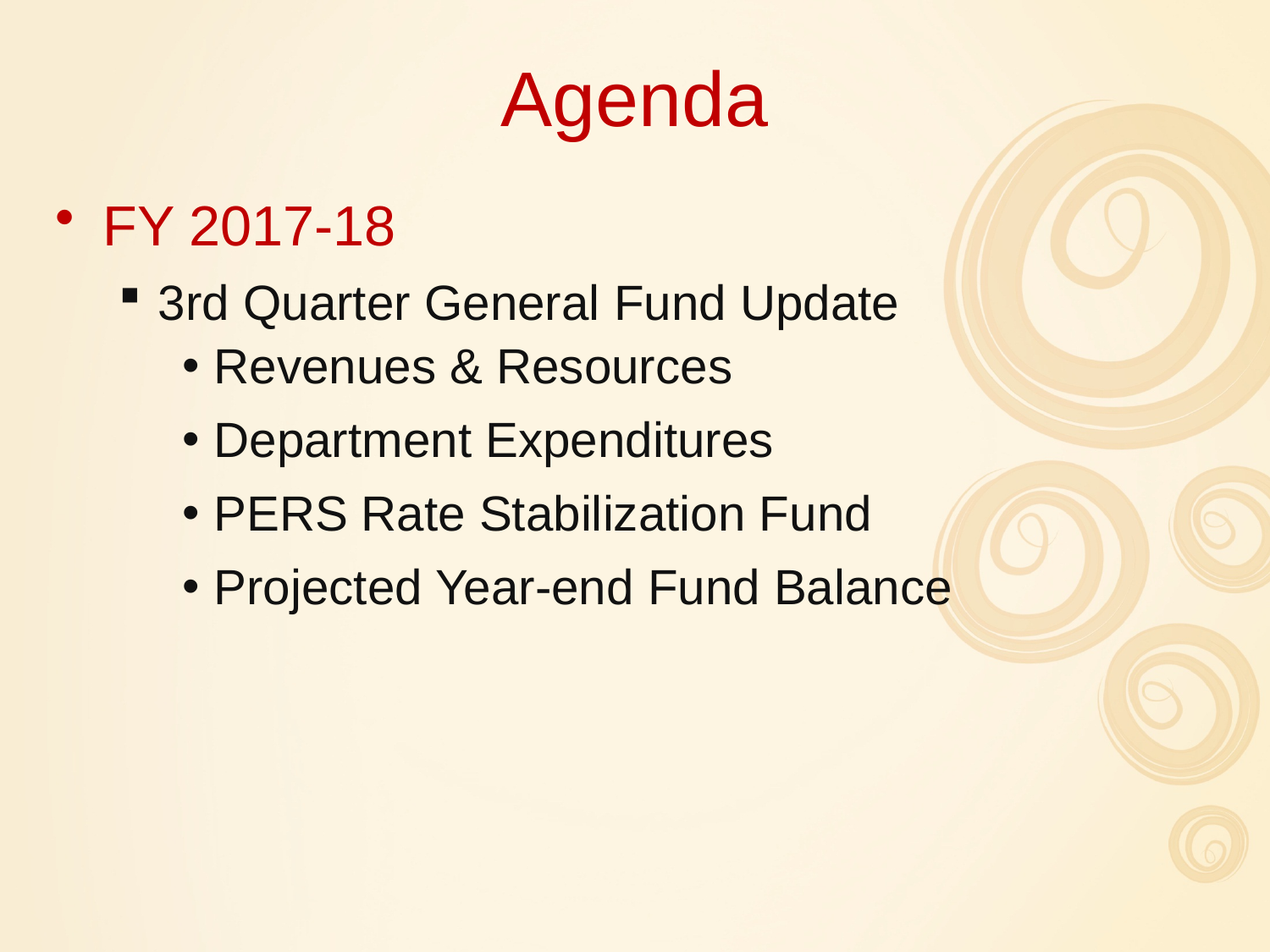

# Agenda
FY 2017-18
3rd Quarter General Fund Update
Revenues & Resources
Department Expenditures
PERS Rate Stabilization Fund
Projected Year-end Fund Balance